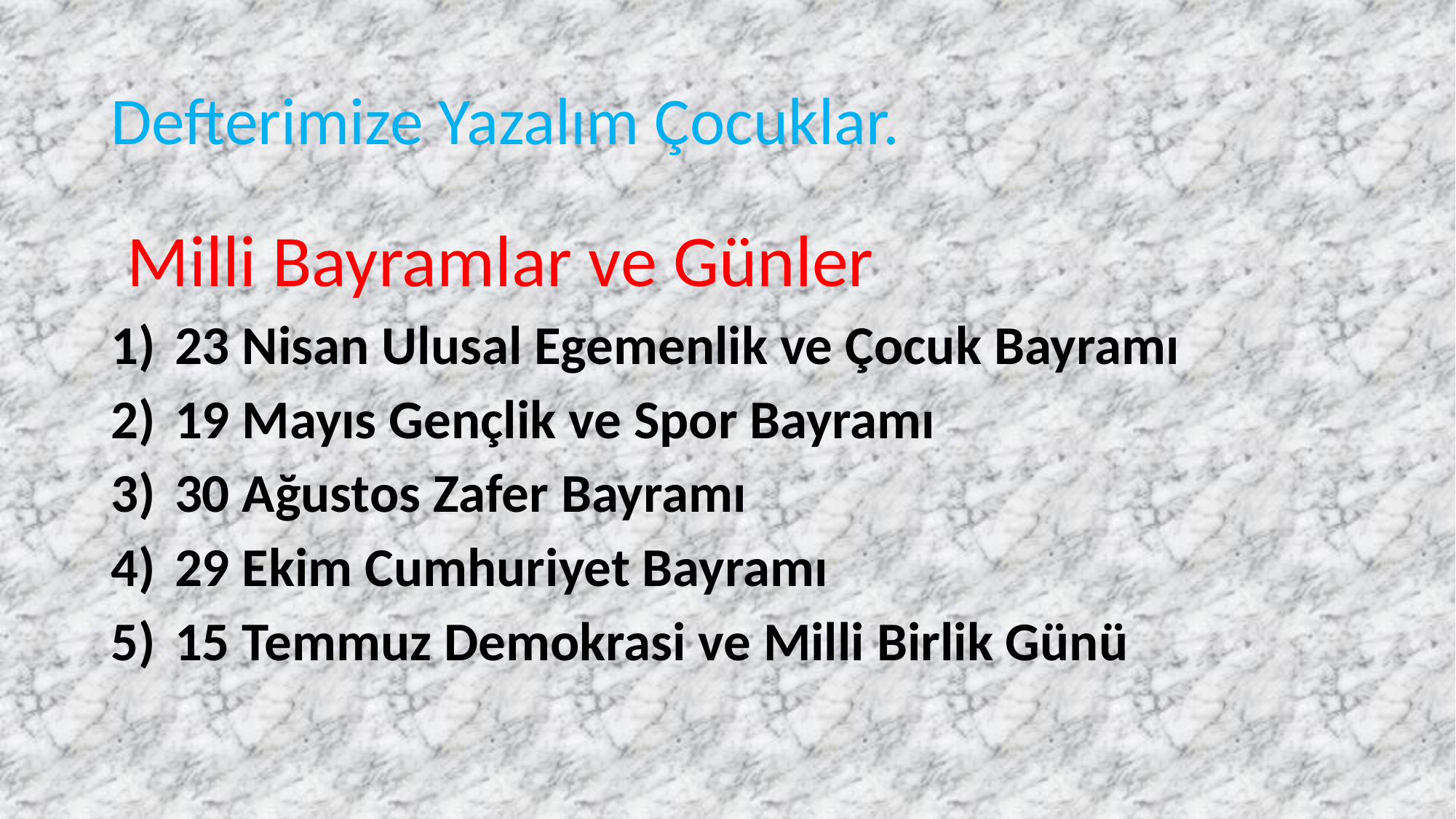

# Defterimize Yazalım Çocuklar.
 Milli Bayramlar ve Günler
23 Nisan Ulusal Egemenlik ve Çocuk Bayramı
19 Mayıs Gençlik ve Spor Bayramı
30 Ağustos Zafer Bayramı
29 Ekim Cumhuriyet Bayramı
15 Temmuz Demokrasi ve Milli Birlik Günü